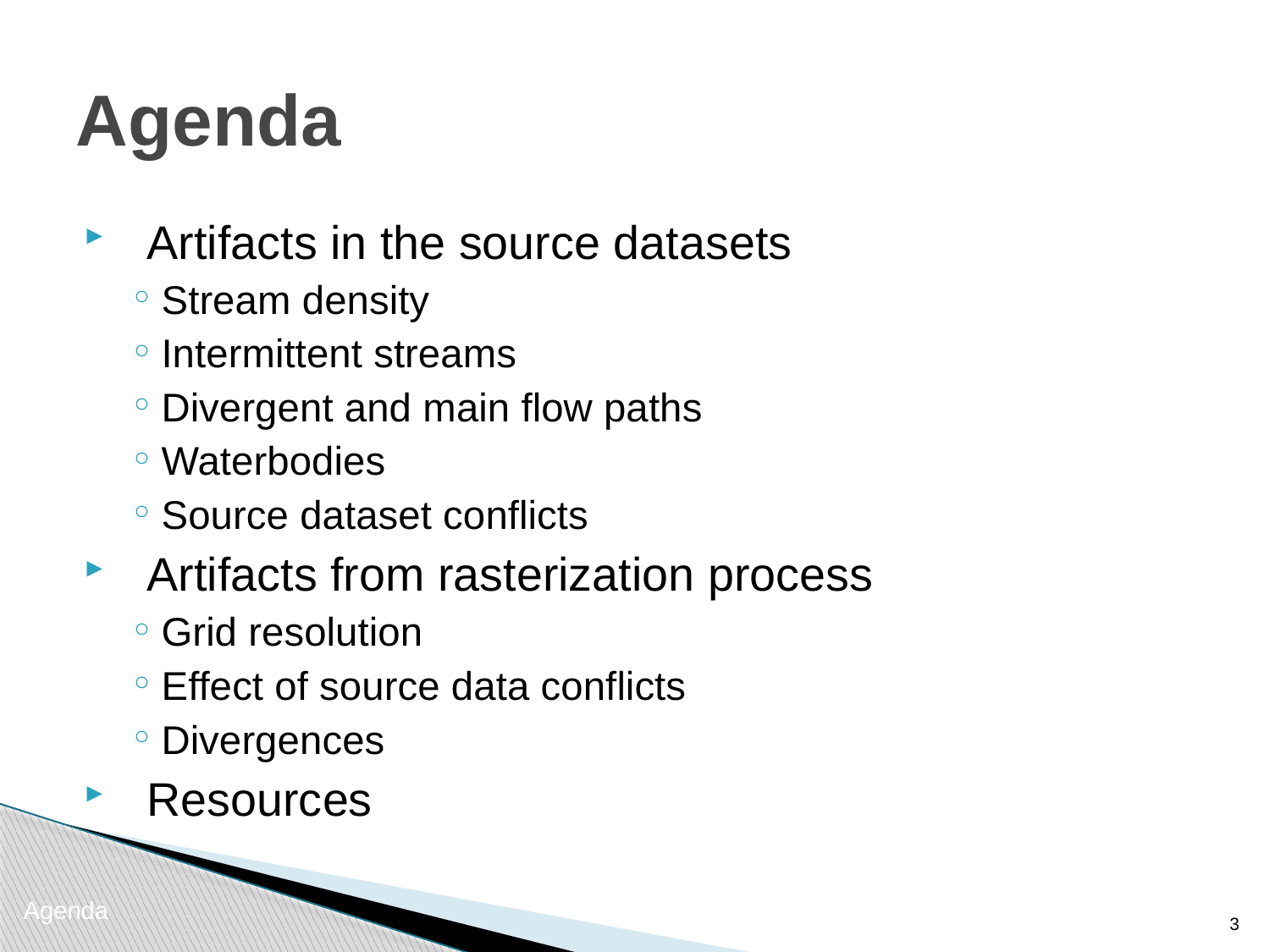

# Agenda
Artifacts in the source datasets
Stream density
Intermittent streams
Divergent and main flow paths
Waterbodies
Source dataset conflicts
Artifacts from rasterization process
Grid resolution
Effect of source data conflicts
Divergences
Resources
Agenda
3